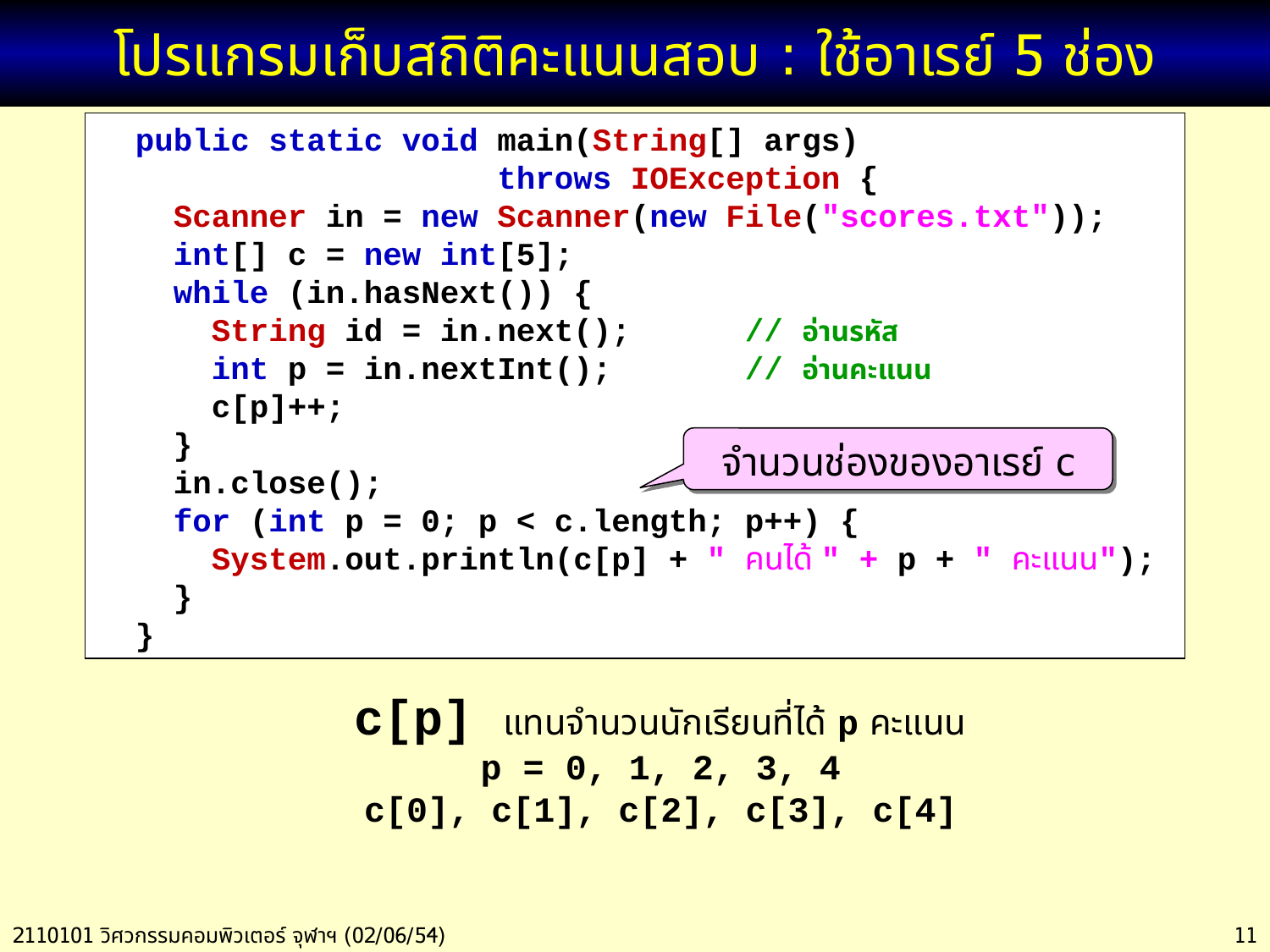

# โปรแกรมเก็บสถิติคะแนนสอบ : ใช้อาเรย์ 5 ช่อง
  public static void main(String[] args)
                     throws IOException {
    Scanner in = new Scanner(new File("scores.txt"));
    int[] c = new int[5];
    while (in.hasNext()) {
      String id = in.next();      // อ่านรหัส
      int p = in.nextInt();       // อ่านคะแนน
      c[p]++;
    }
    in.close();
    for (int p = 0; p < c.length; p++) {
      System.out.println(c[p] + " คนได้ " + p + " คะแนน");
    }
  }
จำนวนช่องของอาเรย์ c
c[p] แทนจำนวนนักเรียนที่ได้ p คะแนน
p = 0, 1, 2, 3, 4
c[0], c[1], c[2], c[3], c[4]